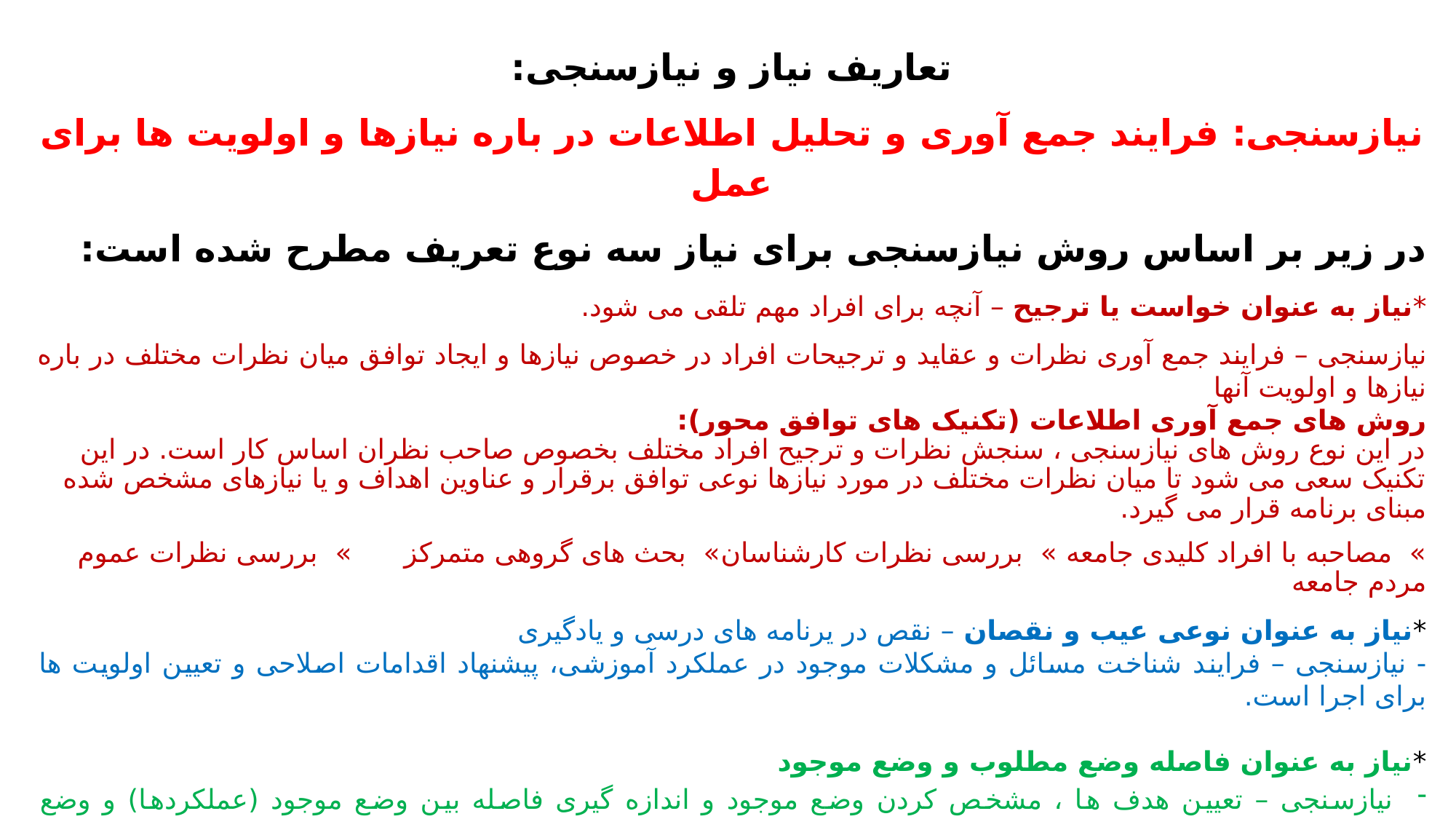

تعاریف نیاز و نیازسنجی:
نیازسنجی: فرایند جمع آوری و تحلیل اطلاعات در باره نیازها و اولویت ها برای عمل
در زیر بر اساس روش نیازسنجی برای نیاز سه نوع تعریف مطرح شده است:
*نیاز به عنوان خواست یا ترجیح – آنچه برای افراد مهم تلقی می شود.
نیازسنجی – فرایند جمع آوری نظرات و عقاید و ترجیحات افراد در خصوص نیازها و ایجاد توافق میان نظرات مختلف در باره نیازها و اولویت آنها
روش های جمع آوری اطلاعات (تکنیک های توافق محور):
در این نوع روش های نیازسنجی ، سنجش نظرات و ترجیح افراد مختلف بخصوص صاحب نظران اساس کار است. در این تکنیک سعی می شود تا میان نظرات مختلف در مورد نیازها نوعی توافق برقرار و عناوین اهداف و یا نیازهای مشخص شده مبنای برنامه قرار می گیرد.
»  مصاحبه با افراد کلیدی جامعه 	»  بررسی نظرات کارشناسان	»  بحث های گروهی متمرکز      »  بررسی نظرات عموم مردم جامعه
*نیاز به عنوان نوعی عیب و نقصان – نقص در یرنامه های درسی و یادگیری
- نیازسنجی – فرایند شناخت مسائل و مشکلات موجود در عملکرد آموزشی، پیشنهاد اقدامات اصلاحی و تعیین اولویت ها برای اجرا است.

*نیاز به عنوان فاصله وضع مطلوب و وضع موجود
نیازسنجی – تعیین هدف ها ، مشخص کردن وضع موجود و اندازه گیری فاصله بین وضع موجود (عملکردها) و وضع مطلوب(اهداف) و تعیین اولویت ها برای اقدام و اجرا است.